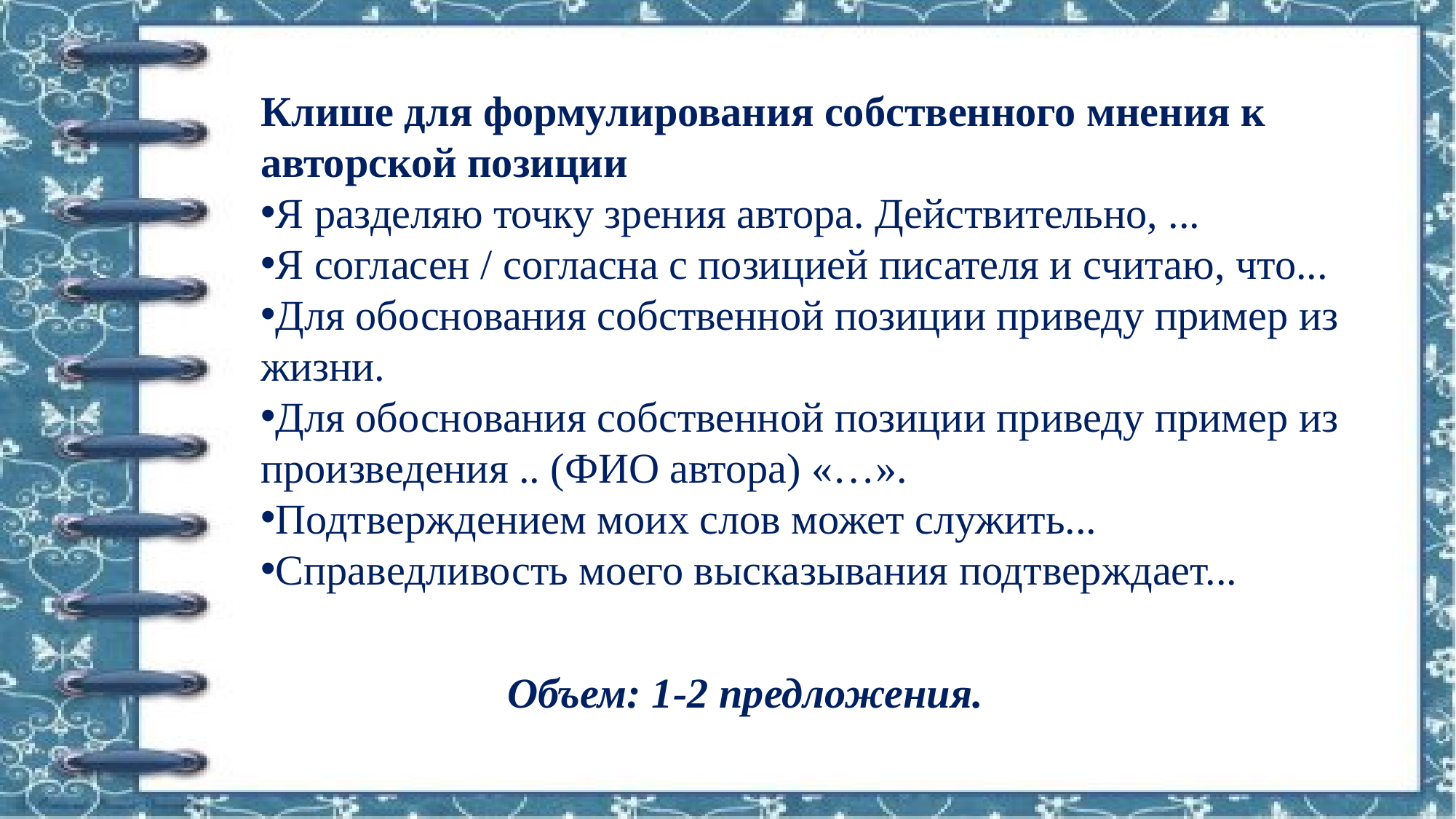

Клише для формулирования собственного мнения к авторской позиции
Я разделяю точку зрения автора. Действительно, ...
Я согласен / согласна с позицией писателя и считаю, что...
Для обоснования собственной позиции приведу пример из жизни.
Для обоснования собственной позиции приведу пример из произведения .. (ФИО автора) «…».
Подтверждением моих слов может служить...
Справедливость моего высказывания подтверждает...
Объем: 1-2 предложения.